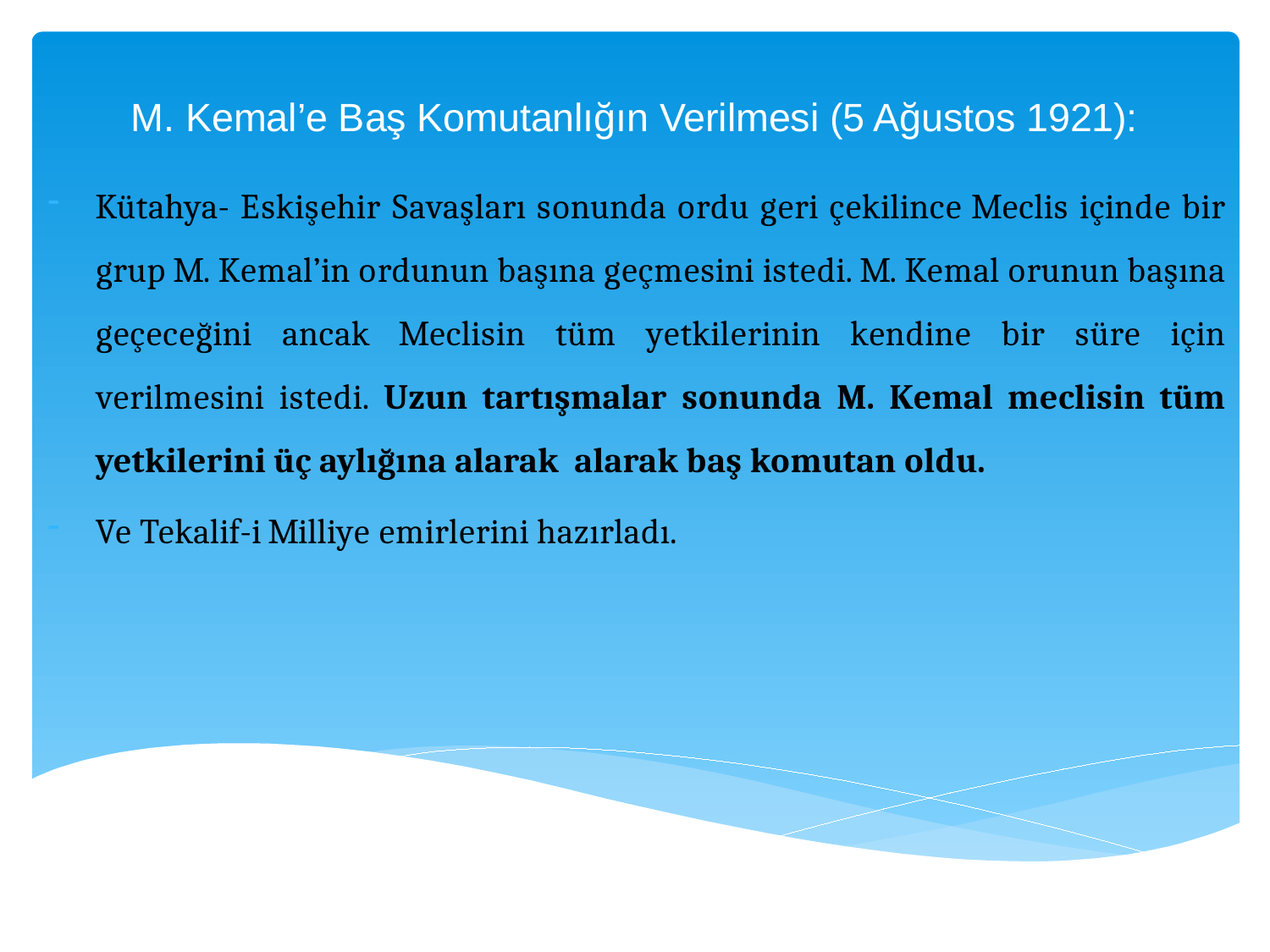

# M. Kemal’e Baş Komutanlığın Verilmesi (5 Ağustos 1921):
Kütahya- Eskişehir Savaşları sonunda ordu geri çekilince Meclis içinde bir grup M. Kemal’in ordunun başına geçmesini istedi. M. Kemal orunun başına geçeceğini ancak Meclisin tüm yetkilerinin kendine bir süre için verilmesini istedi. Uzun tartışmalar sonunda M. Kemal meclisin tüm yetkilerini üç aylığına alarak  alarak baş komutan oldu.
Ve Tekalif-i Milliye emirlerini hazırladı.